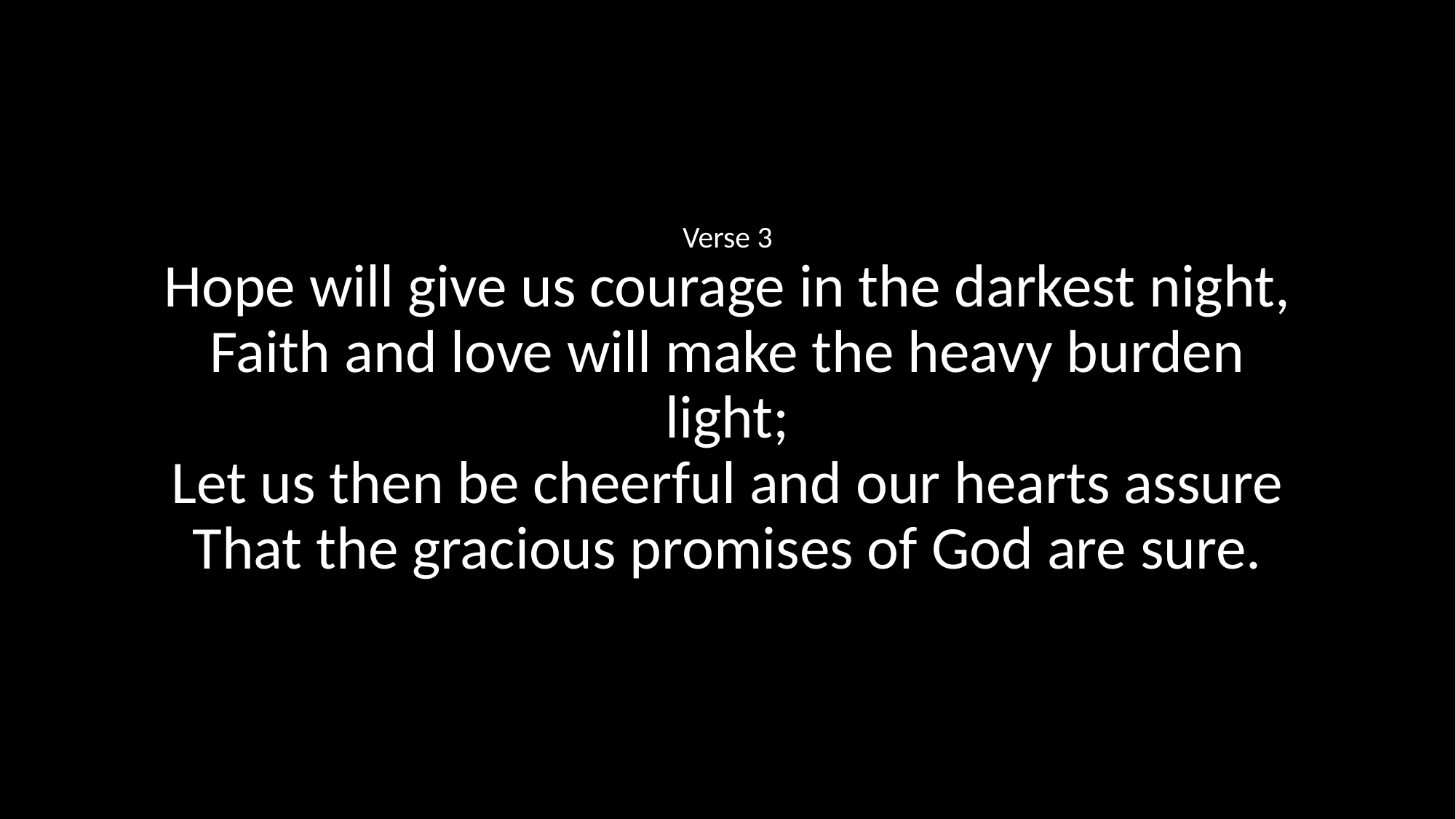

Verse 3
Hope will give us courage in the darkest night,
Faith and love will make the heavy burden light;
Let us then be cheerful and our hearts assure
That the gracious promises of God are sure.